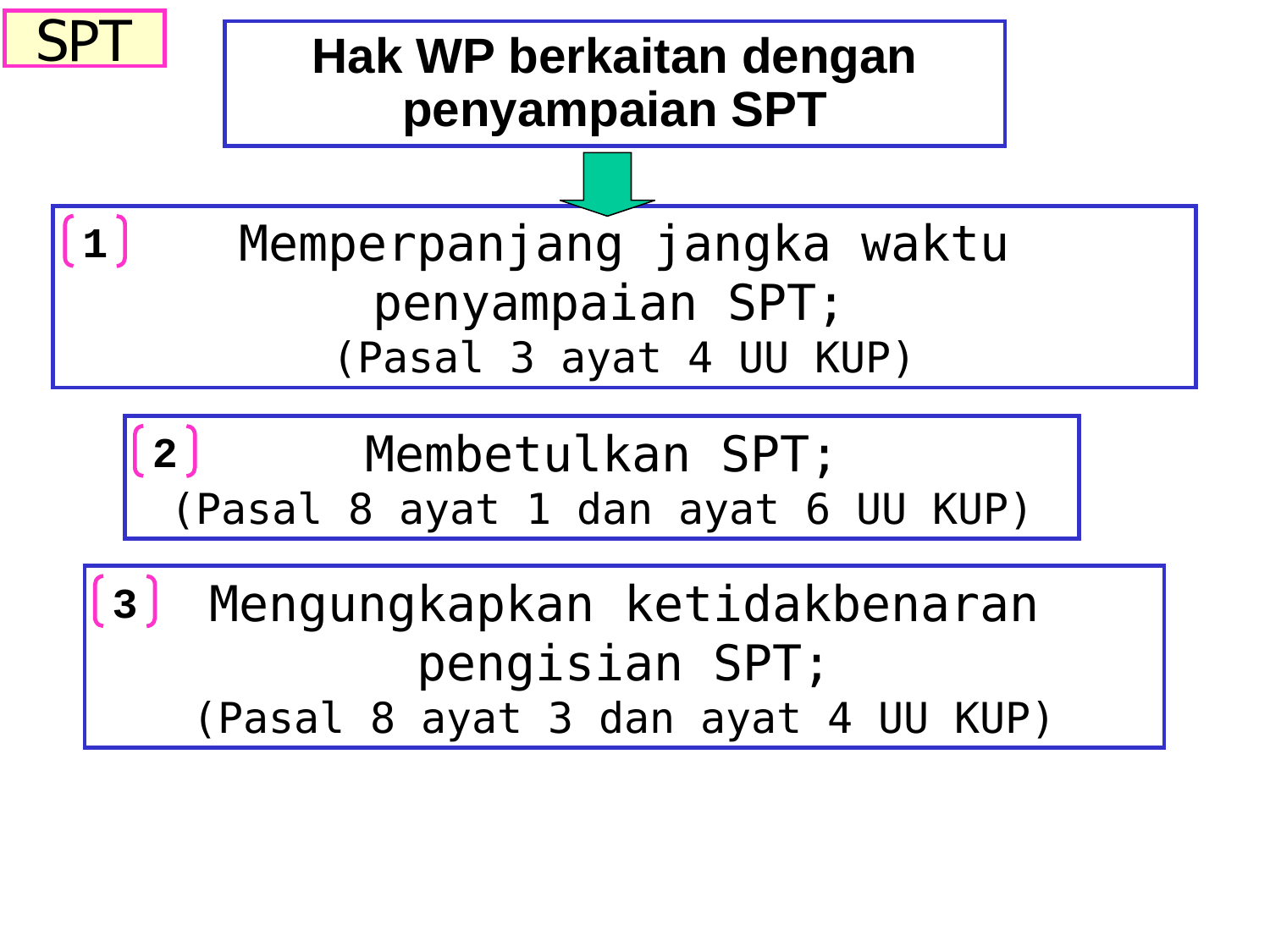

SPT
# Hak WP berkaitan dengan penyampaian SPT

Memperpanjang jangka waktu penyampaian SPT;
(Pasal 3 ayat 4 UU KUP)
1
Membetulkan SPT;
(Pasal 8 ayat 1 dan ayat 6 UU KUP)
2
Mengungkapkan ketidakbenaran pengisian SPT;
(Pasal 8 ayat 3 dan ayat 4 UU KUP)
3